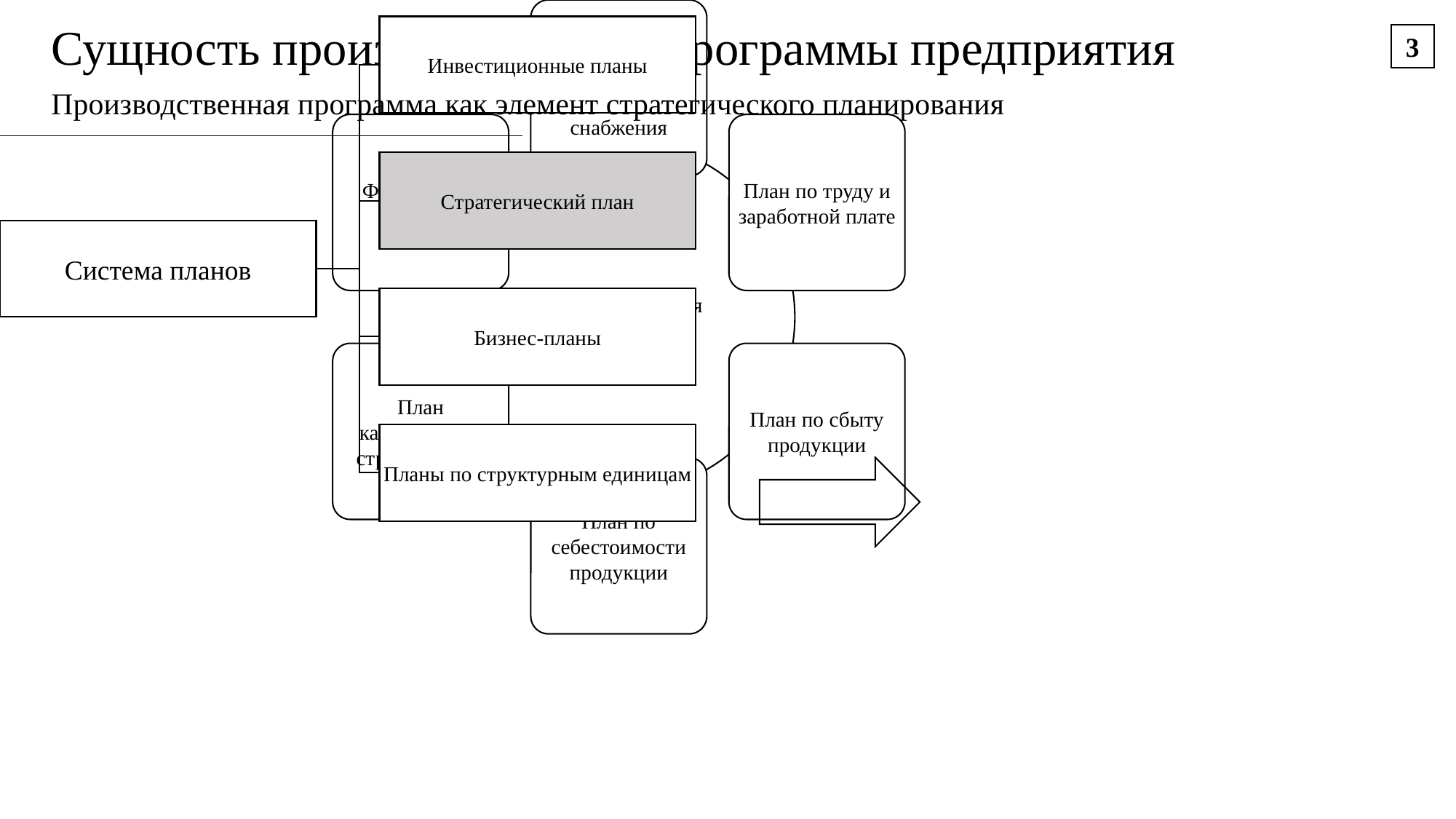

Сущность производственной программы предприятия
3
Производственная программа как элемент стратегического планирования
Производственная программа
План материально-технического снабжения
План по труду и заработной плате
План по сбыту продукции
План по себестоимости продукции
План капитального строительства
Финансовый план
Система планов
Инвестиционные планы
Стратегический план
Бизнес-планы
Планы по структурным единицам